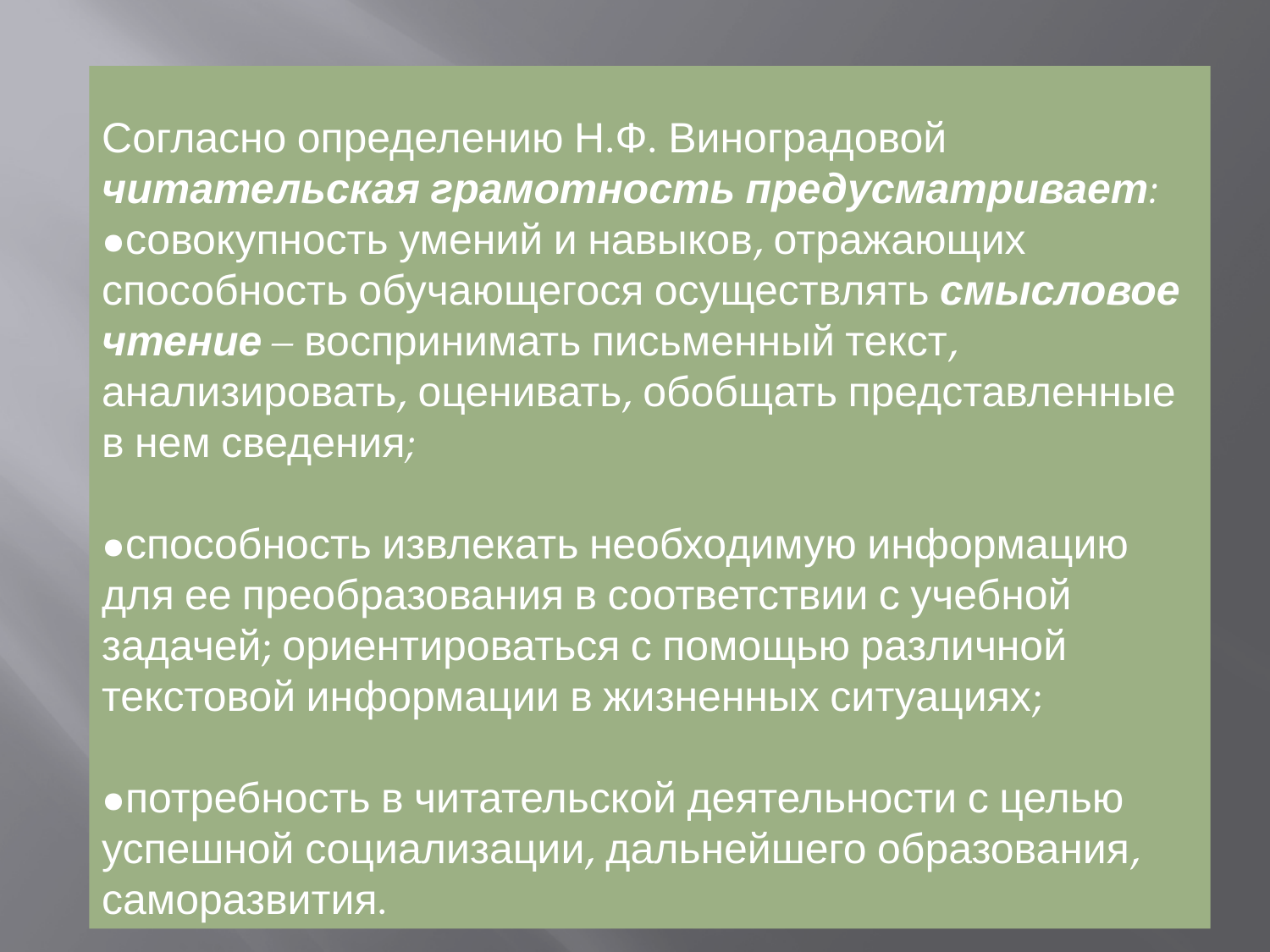

Согласно определению Н.Ф. Виноградовой читательская грамотность предусматривает:
•совокупность умений и навыков, отражающих способность обучающегося осуществлять смысловое чтение – воспринимать письменный текст, анализировать, оценивать, обобщать представленные в нем сведения;

•способность извлекать необходимую информацию для ее преобразования в соответствии с учебной задачей; ориентироваться с помощью различной текстовой информации в жизненных ситуациях;

•потребность в читательской деятельности с целью успешной социализации, дальнейшего образования, саморазвития.